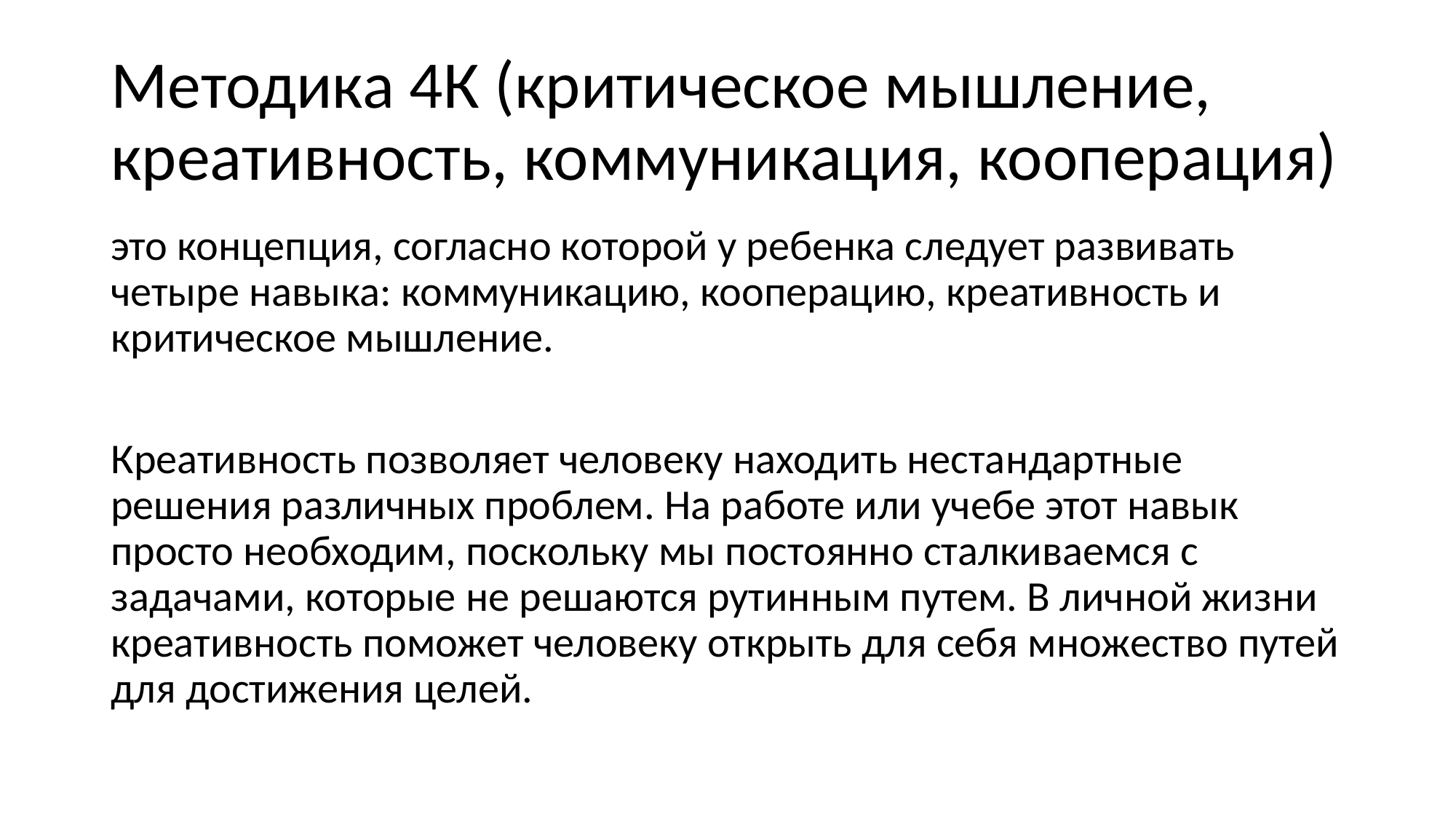

# Методика 4К (критическое мышление, креативность, коммуникация, кооперация)
это концепция, согласно которой у ребенка следует развивать четыре навыка: коммуникацию, кооперацию, креативность и критическое мышление.

Креативность позволяет человеку находить нестандартные решения различных проблем. На работе или учебе этот навык просто необходим, поскольку мы постоянно сталкиваемся с задачами, которые не решаются рутинным путем. В личной жизни креативность поможет человеку открыть для себя множество путей для достижения целей.